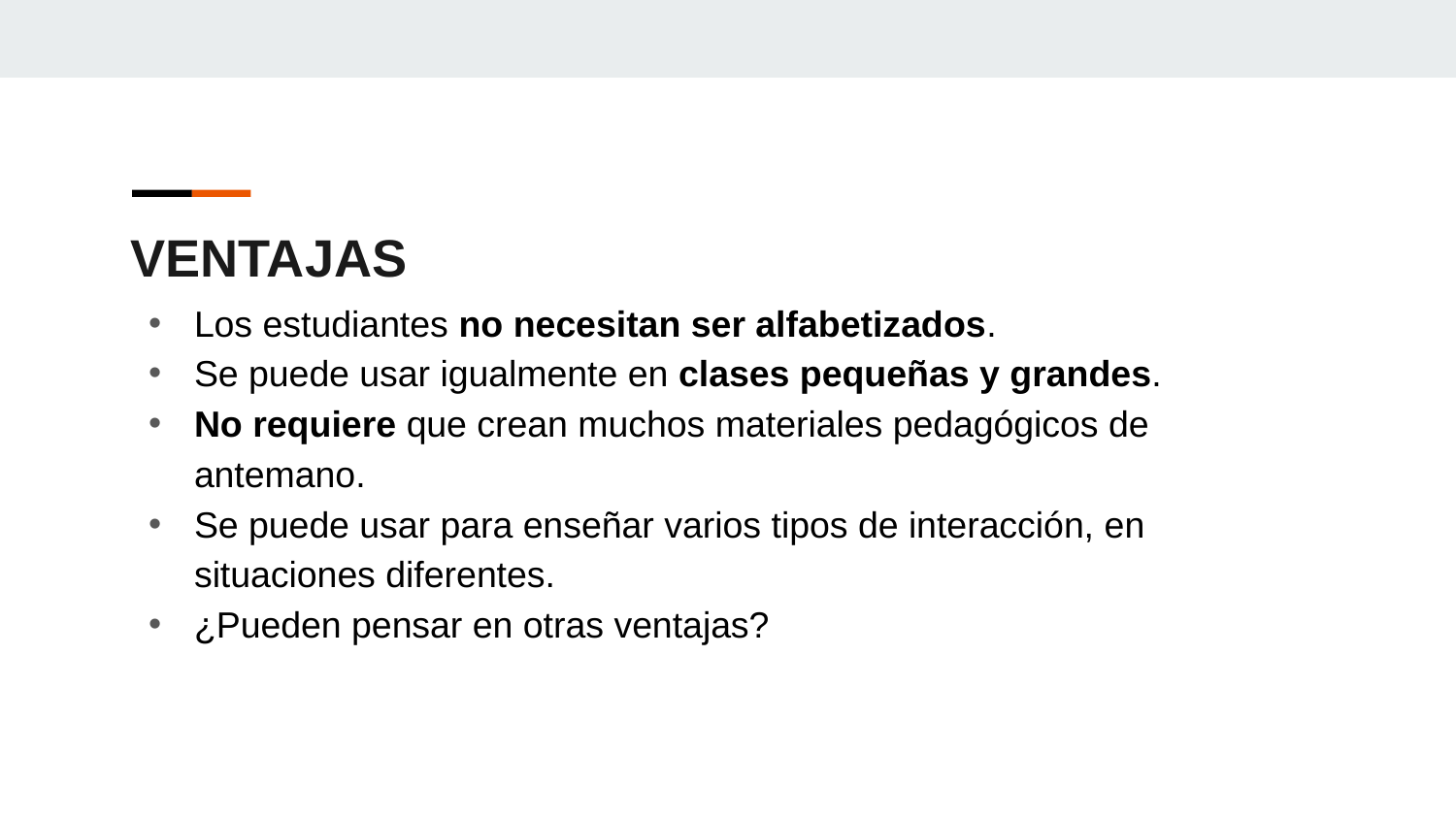

VENTAJAS
Los estudiantes no necesitan ser alfabetizados.
Se puede usar igualmente en clases pequeñas y grandes.
No requiere que crean muchos materiales pedagógicos de antemano.
Se puede usar para enseñar varios tipos de interacción, en situaciones diferentes.
¿Pueden pensar en otras ventajas?